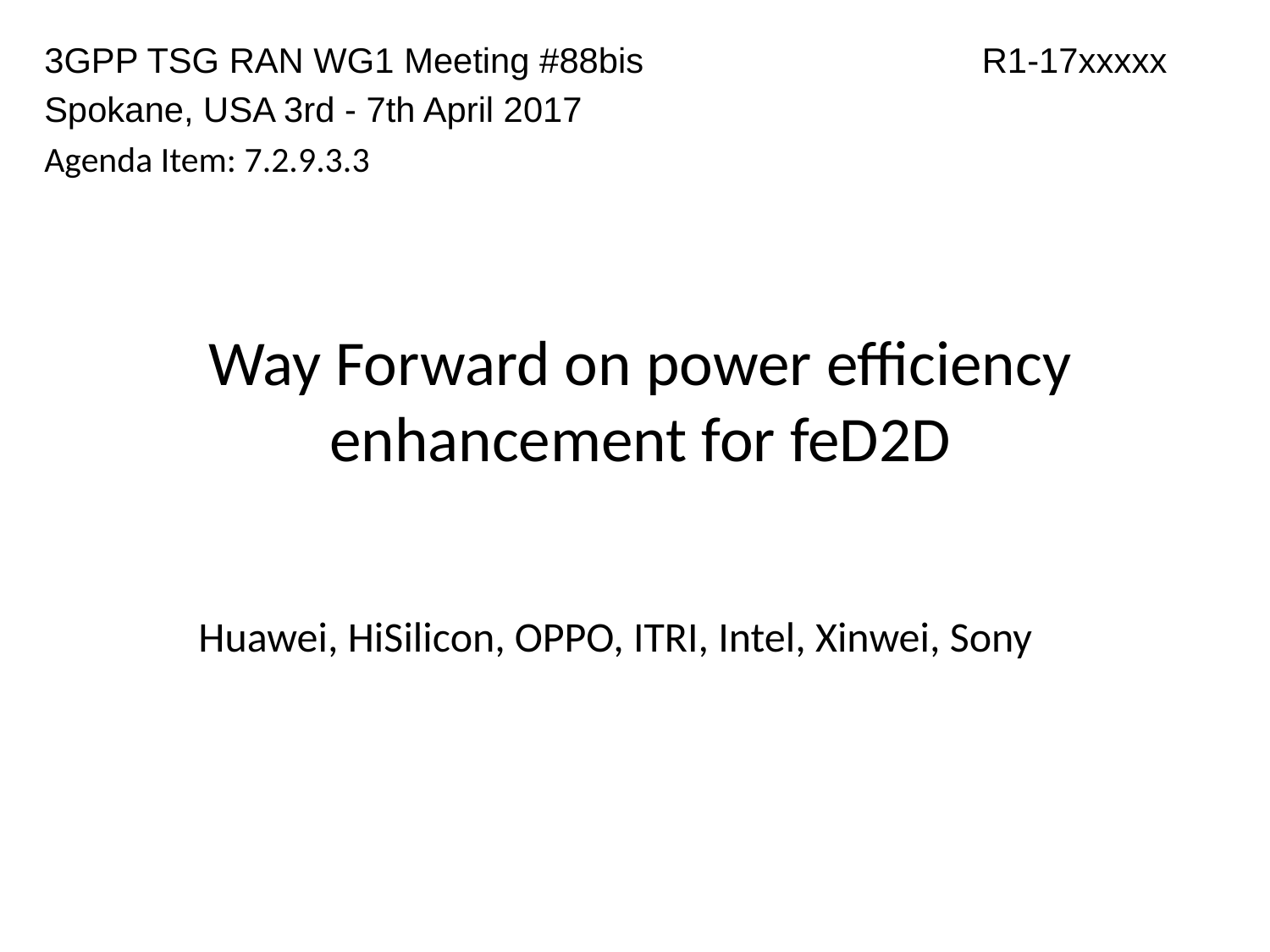

3GPP TSG RAN WG1 Meeting #88bis            		     R1-17xxxxx
Spokane, USA 3rd - 7th April 2017
Agenda Item: 7.2.9.3.3
# Way Forward on power efficiency enhancement for feD2D
Huawei, HiSilicon, OPPO, ITRI, Intel, Xinwei, Sony